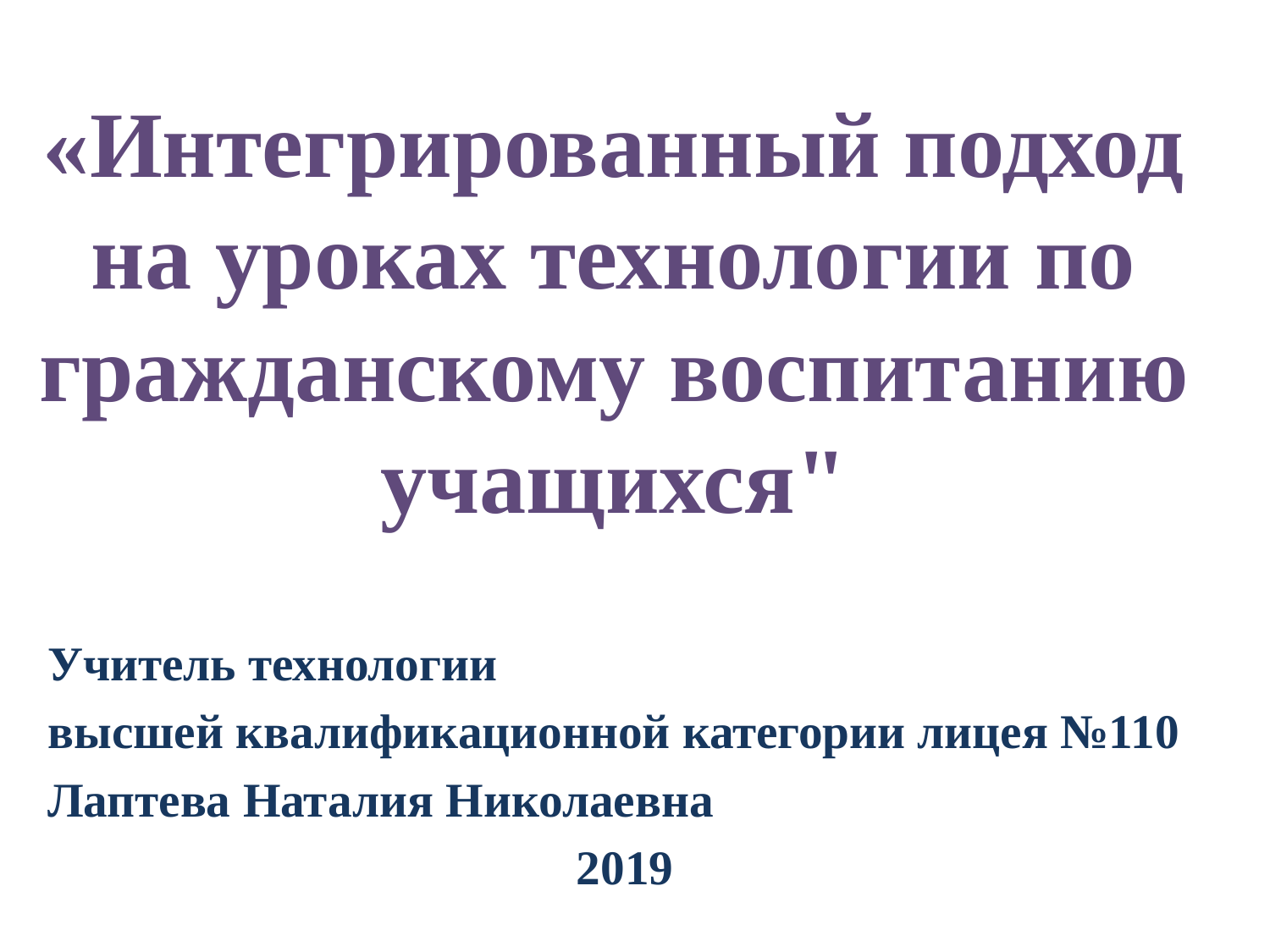

# «Интегрированный подход на уроках технологии по гражданскому воспитанию учащихся"
Учитель технологии
высшей квалификационной категории лицея №110
Лаптева Наталия Николаевна
2019